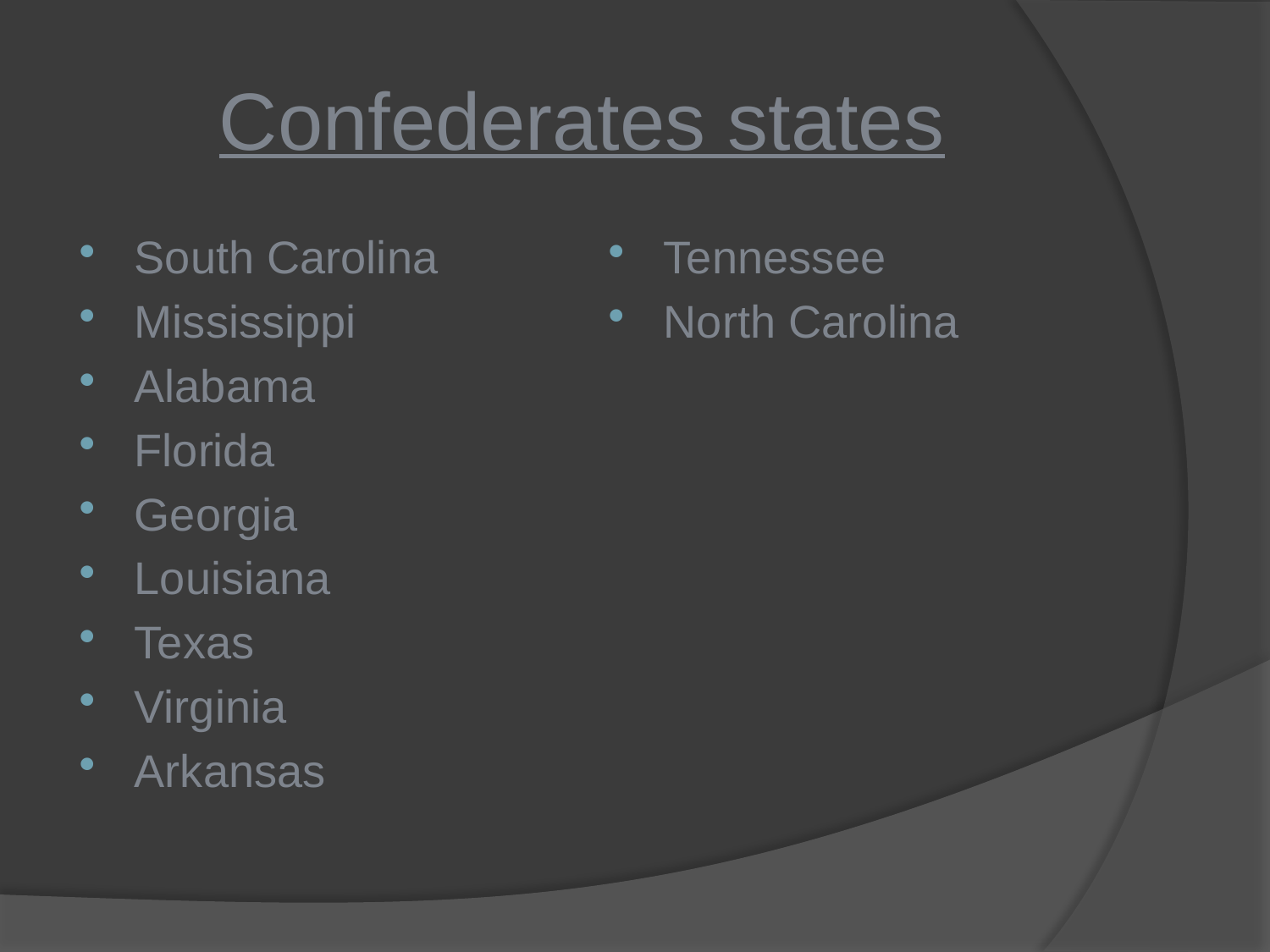

# Confederates states
South Carolina
Mississippi
Alabama
Florida
Georgia
Louisiana
Texas
Virginia
Arkansas

Tennessee
North Carolina